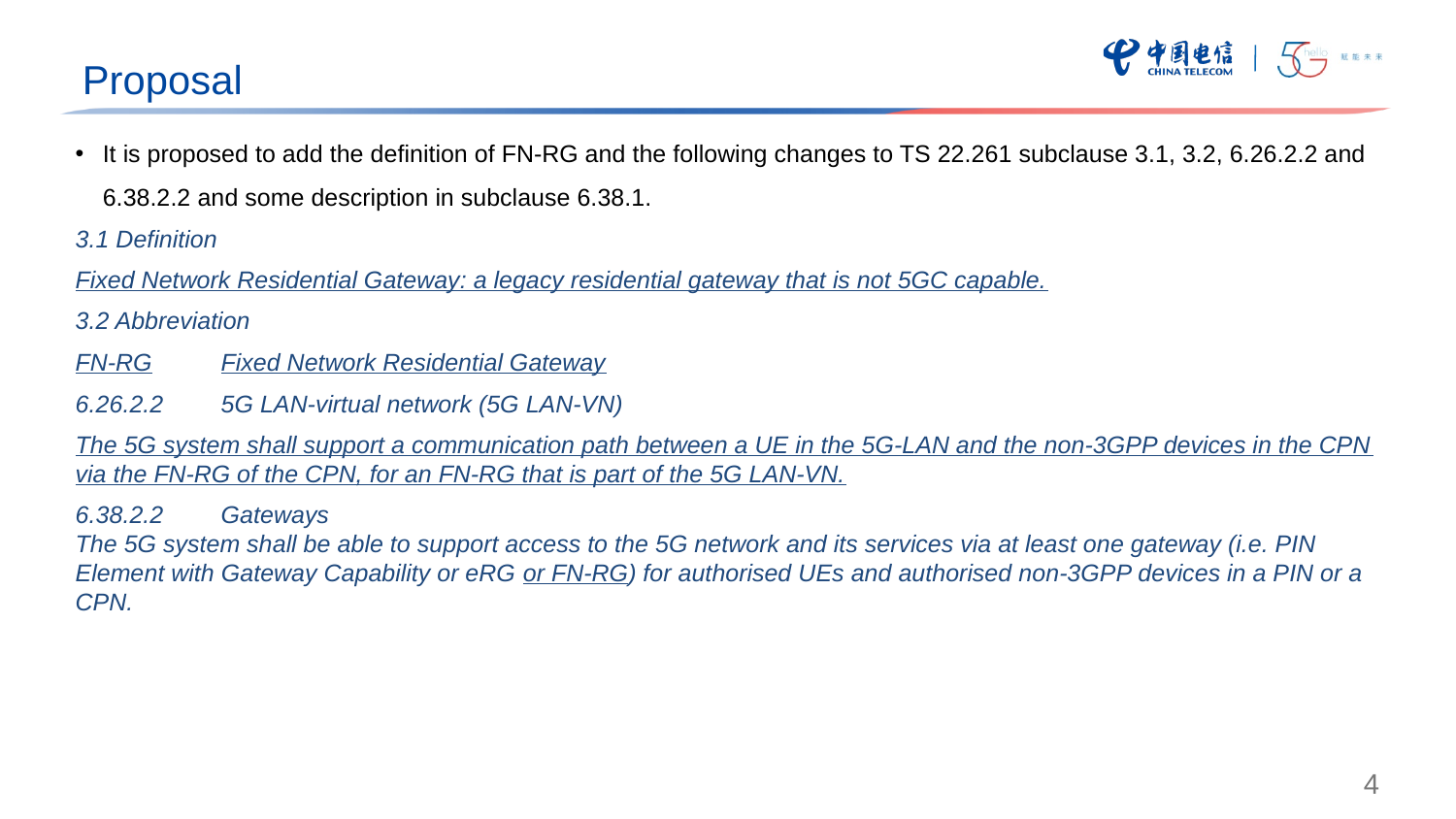

Proposal
It is proposed to add the definition of FN-RG and the following changes to TS 22.261 subclause 3.1, 3.2, 6.26.2.2 and 6.38.2.2 and some description in subclause 6.38.1.
3.1 Definition
Fixed Network Residential Gateway: a legacy residential gateway that is not 5GC capable.
3.2 Abbreviation
FN-RG	Fixed Network Residential Gateway
6.26.2.2	5G LAN-virtual network (5G LAN-VN)
The 5G system shall support a communication path between a UE in the 5G-LAN and the non-3GPP devices in the CPN via the FN-RG of the CPN, for an FN-RG that is part of the 5G LAN-VN.
6.38.2.2	Gateways
The 5G system shall be able to support access to the 5G network and its services via at least one gateway (i.e. PIN Element with Gateway Capability or eRG or FN-RG) for authorised UEs and authorised non-3GPP devices in a PIN or a CPN.
4